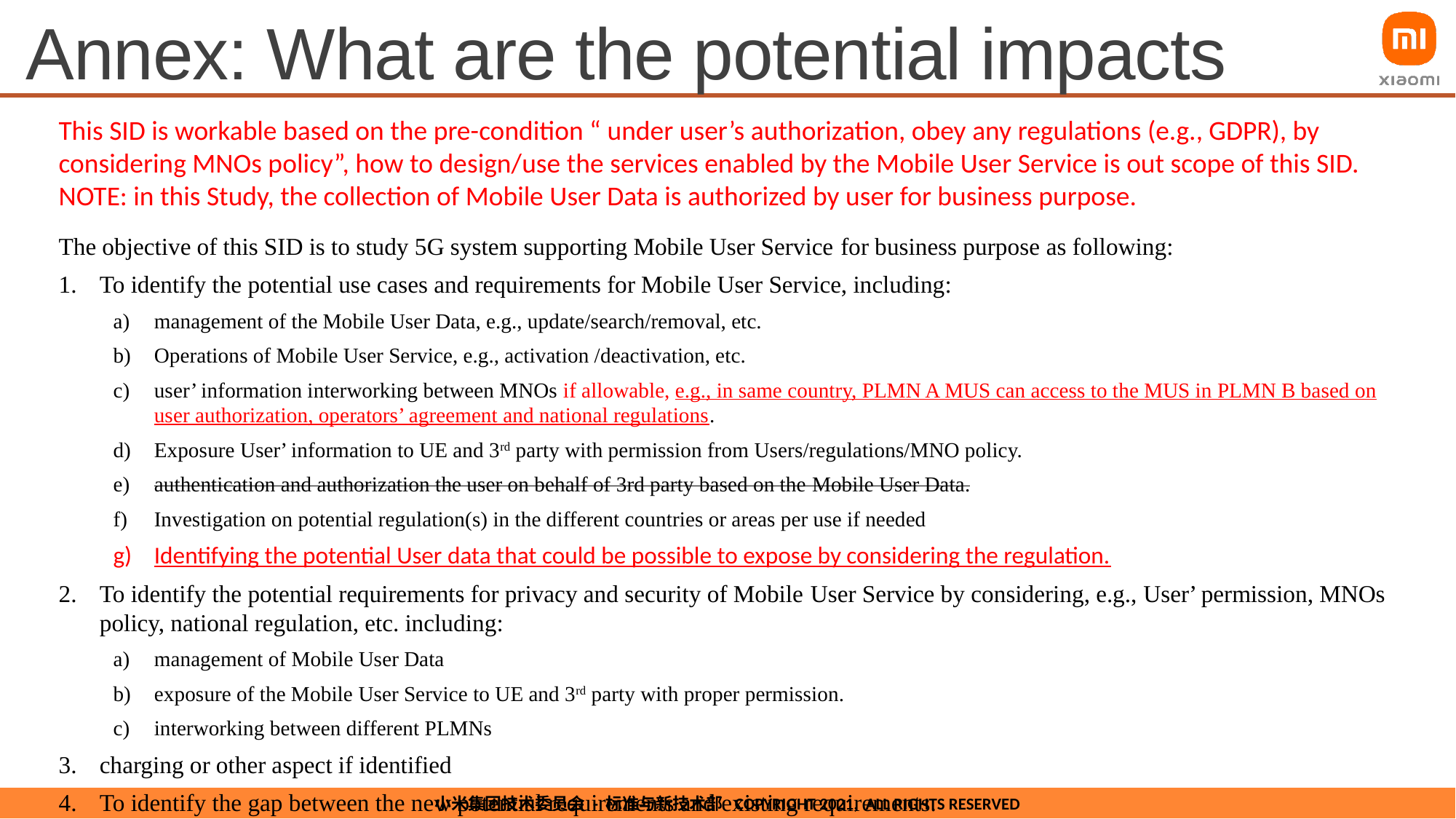

# Annex: What are the potential impacts
This SID is workable based on the pre-condition “ under user’s authorization, obey any regulations (e.g., GDPR), by considering MNOs policy”, how to design/use the services enabled by the Mobile User Service is out scope of this SID.
NOTE: in this Study, the collection of Mobile User Data is authorized by user for business purpose.
The objective of this SID is to study 5G system supporting Mobile User Service for business purpose as following:
To identify the potential use cases and requirements for Mobile User Service, including:
management of the Mobile User Data, e.g., update/search/removal, etc.
Operations of Mobile User Service, e.g., activation /deactivation, etc.
user’ information interworking between MNOs if allowable, e.g., in same country, PLMN A MUS can access to the MUS in PLMN B based on user authorization, operators’ agreement and national regulations.
Exposure User’ information to UE and 3rd party with permission from Users/regulations/MNO policy.
authentication and authorization the user on behalf of 3rd party based on the Mobile User Data.
Investigation on potential regulation(s) in the different countries or areas per use if needed
Identifying the potential User data that could be possible to expose by considering the regulation.
To identify the potential requirements for privacy and security of Mobile User Service by considering, e.g., User’ permission, MNOs policy, national regulation, etc. including:
management of Mobile User Data
exposure of the Mobile User Service to UE and 3rd party with proper permission.
interworking between different PLMNs
charging or other aspect if identified
To identify the gap between the new potential requirements and existing requirements.